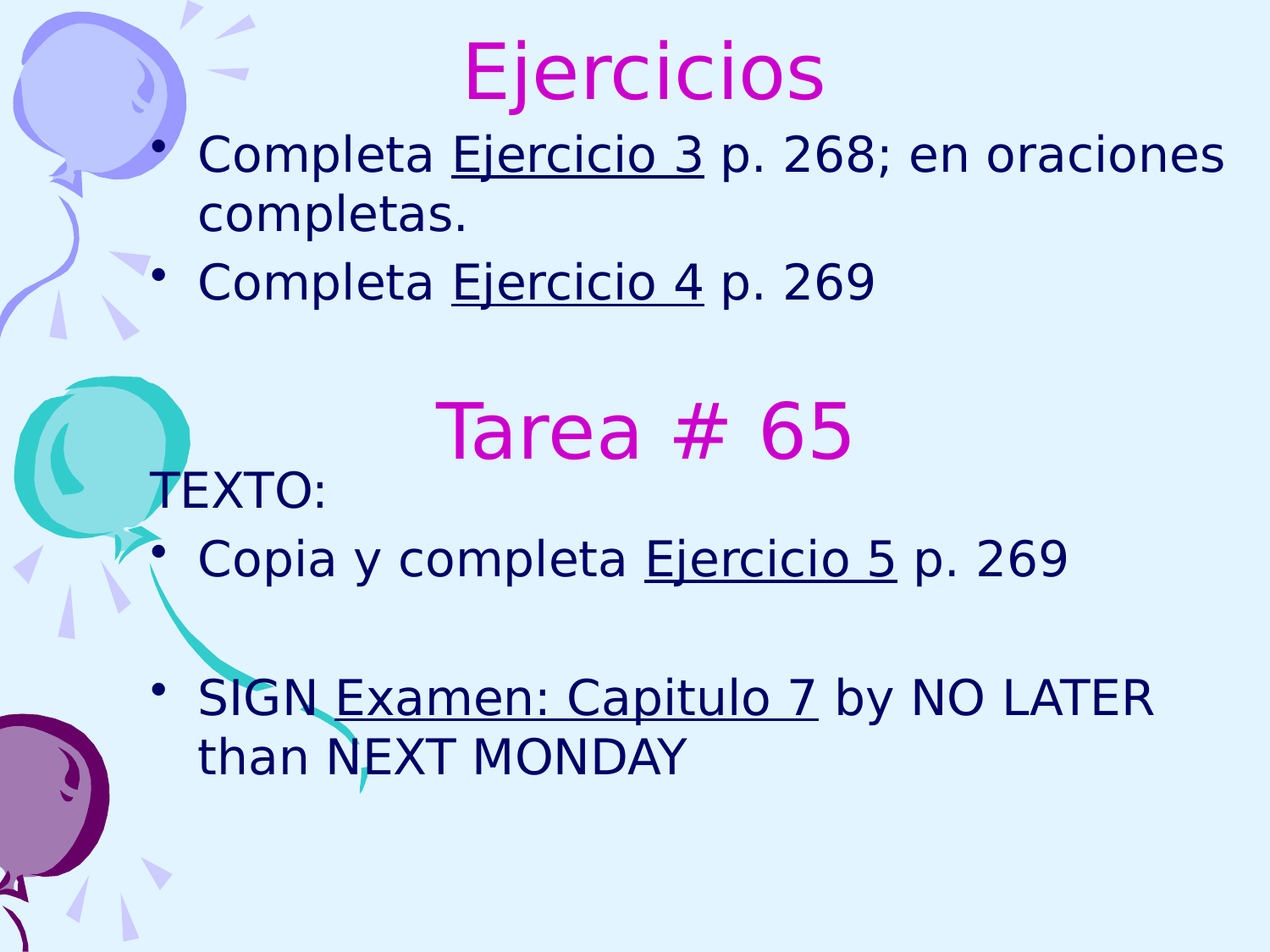

# Ejercicios
Completa Ejercicio 3 p. 268; en oraciones completas.
Completa Ejercicio 4 p. 269

TEXTO:
Copia y completa Ejercicio 5 p. 269

SIGN Examen: Capitulo 7 by NO LATER than NEXT MONDAY
Tarea # 65